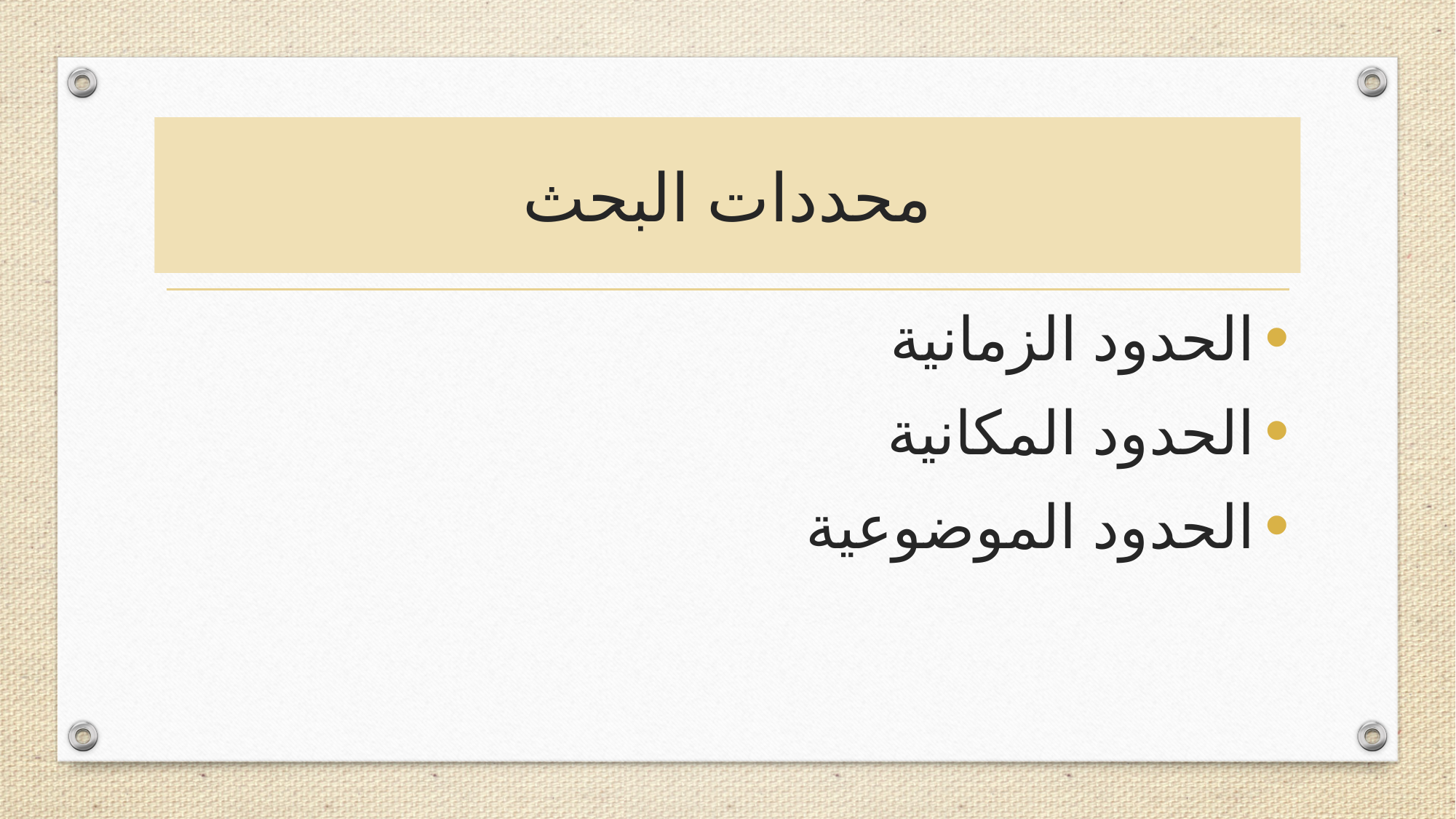

# محددات البحث
الحدود الزمانية
الحدود المكانية
الحدود الموضوعية